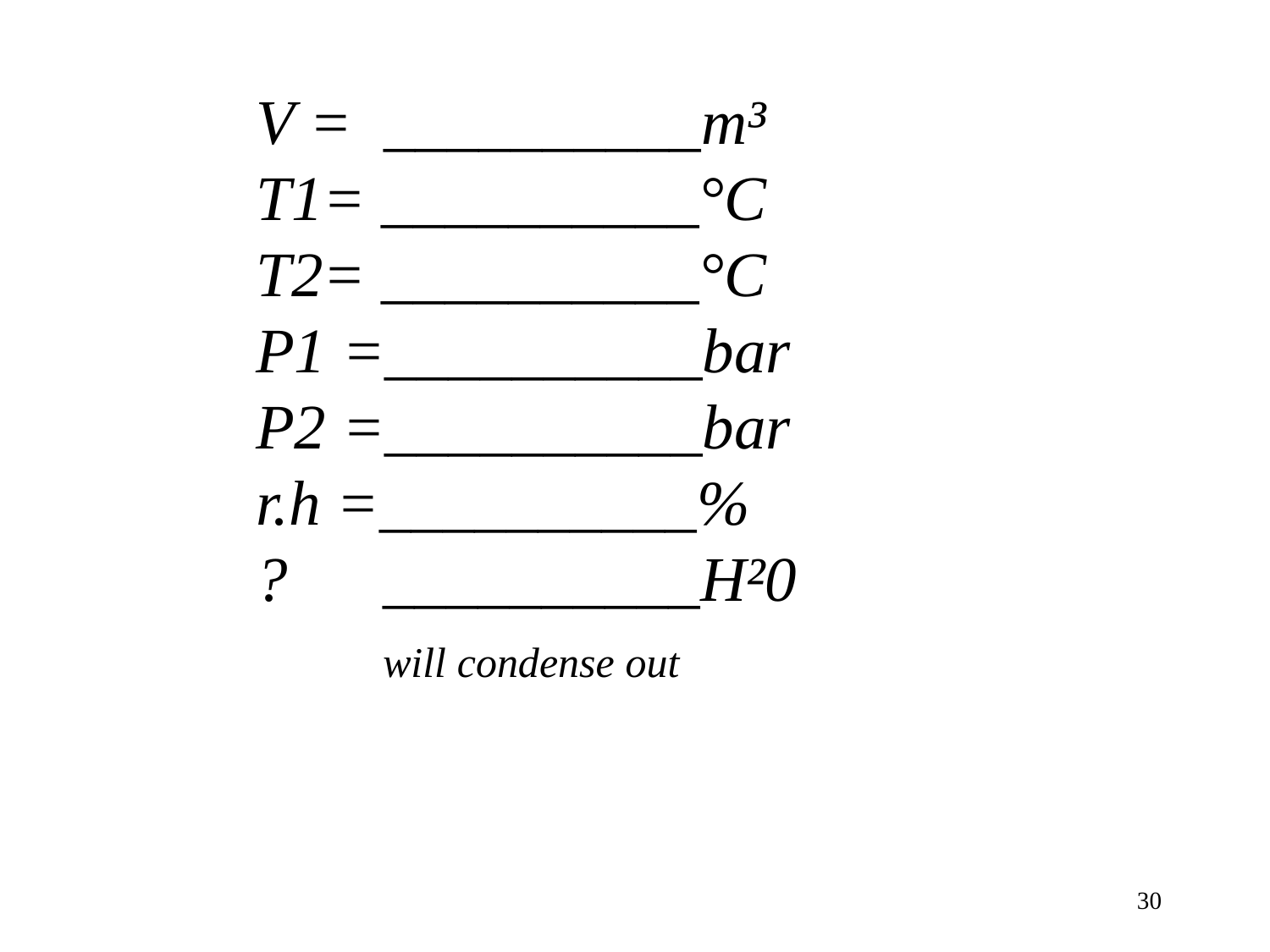

V =  __________m³
T1= __________°C
T2= __________°C
P1 =__________bar
P2 =__________bar
r.h =__________%
?      __________H²0        	will condense out
30